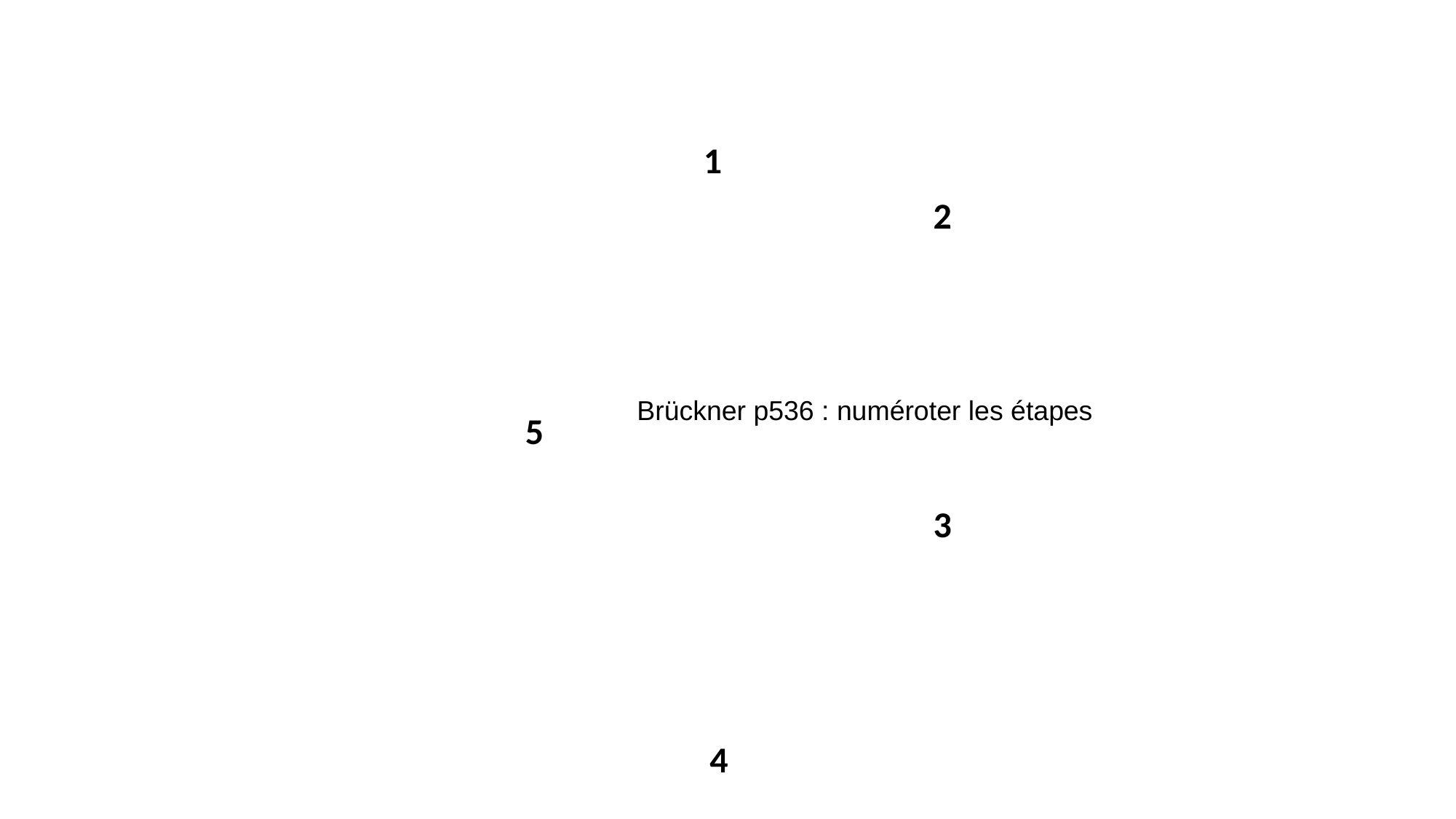

1
2
Brückner p536 : numéroter les étapes
5
3
4